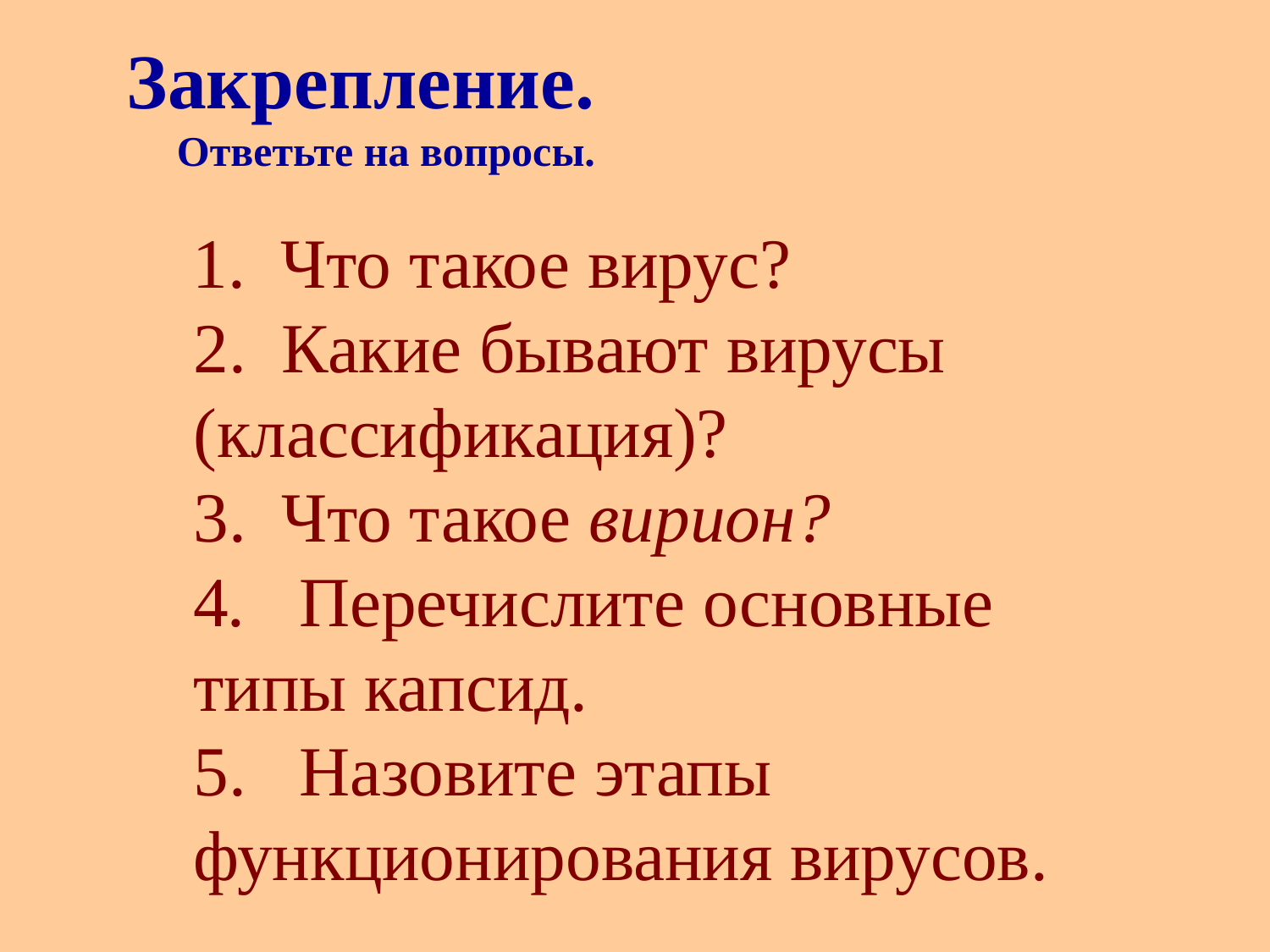

Закрепление.
Ответьте на вопросы.
# 1.  Что такое вирус? 2.  Какие бывают вирусы    (классификация)? 3.  Что такое вирион? 4.   Перечислите основные типы капсид. 5.   Назовите этапы      функционирования вирусов.